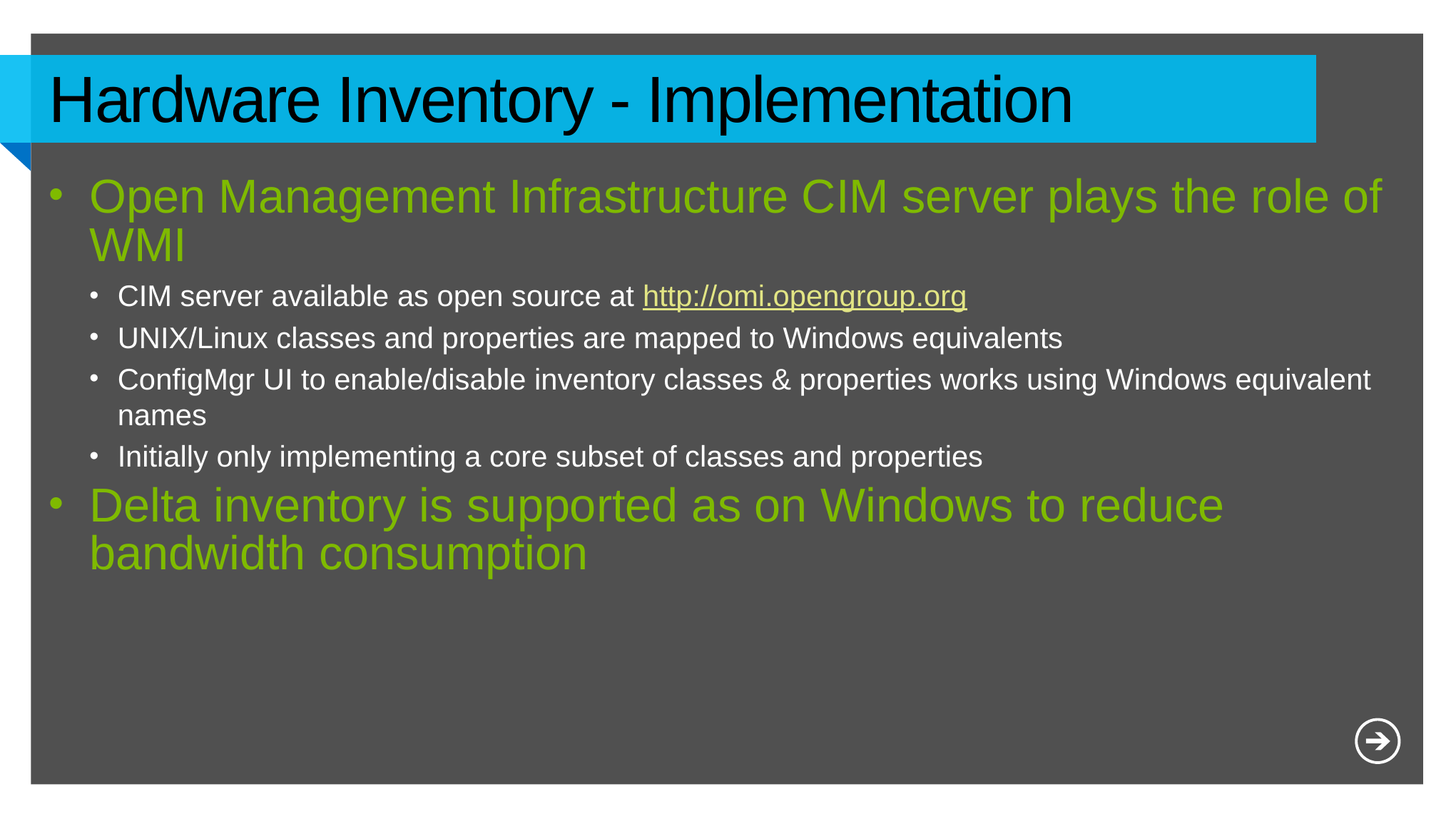

# Hardware Inventory - Implementation
Open Management Infrastructure CIM server plays the role of WMI
CIM server available as open source at http://omi.opengroup.org
UNIX/Linux classes and properties are mapped to Windows equivalents
ConfigMgr UI to enable/disable inventory classes & properties works using Windows equivalent names
Initially only implementing a core subset of classes and properties
Delta inventory is supported as on Windows to reduce bandwidth consumption